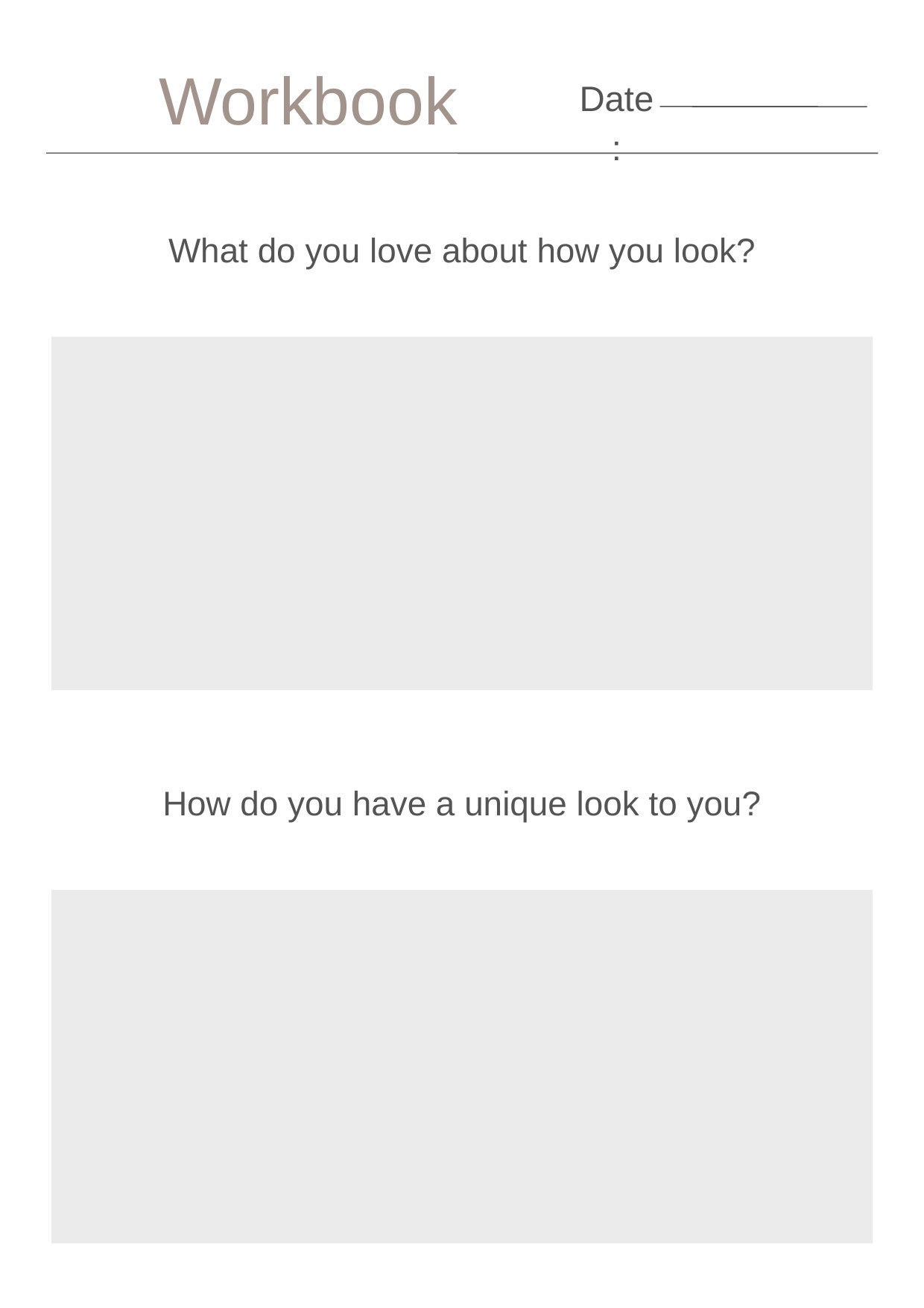

Workbook
Date:

What do you love about how you look?

How do you have a unique look to you?